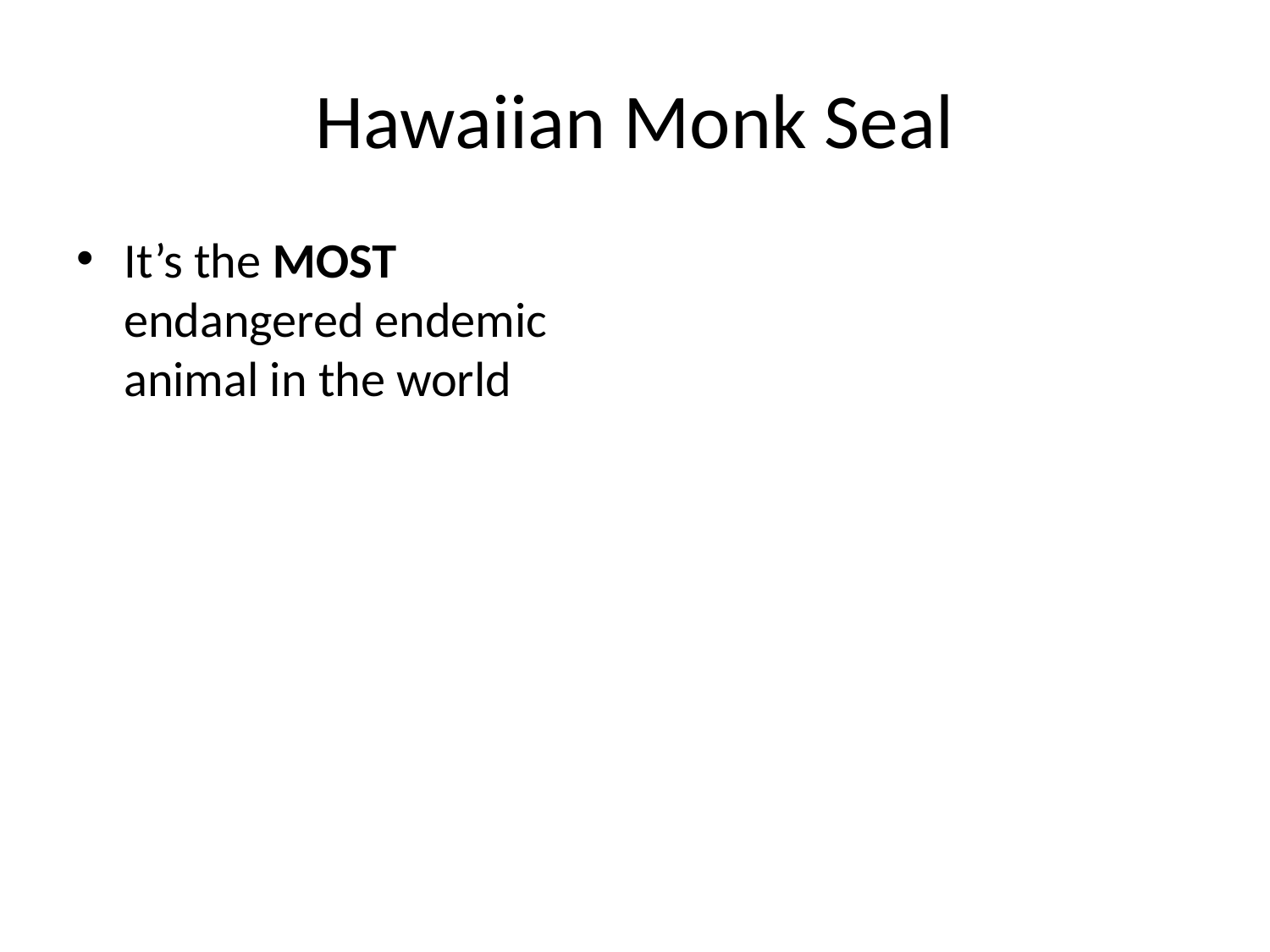

# Hawaiian Monk Seal
It’s the MOST endangered endemic animal in the world